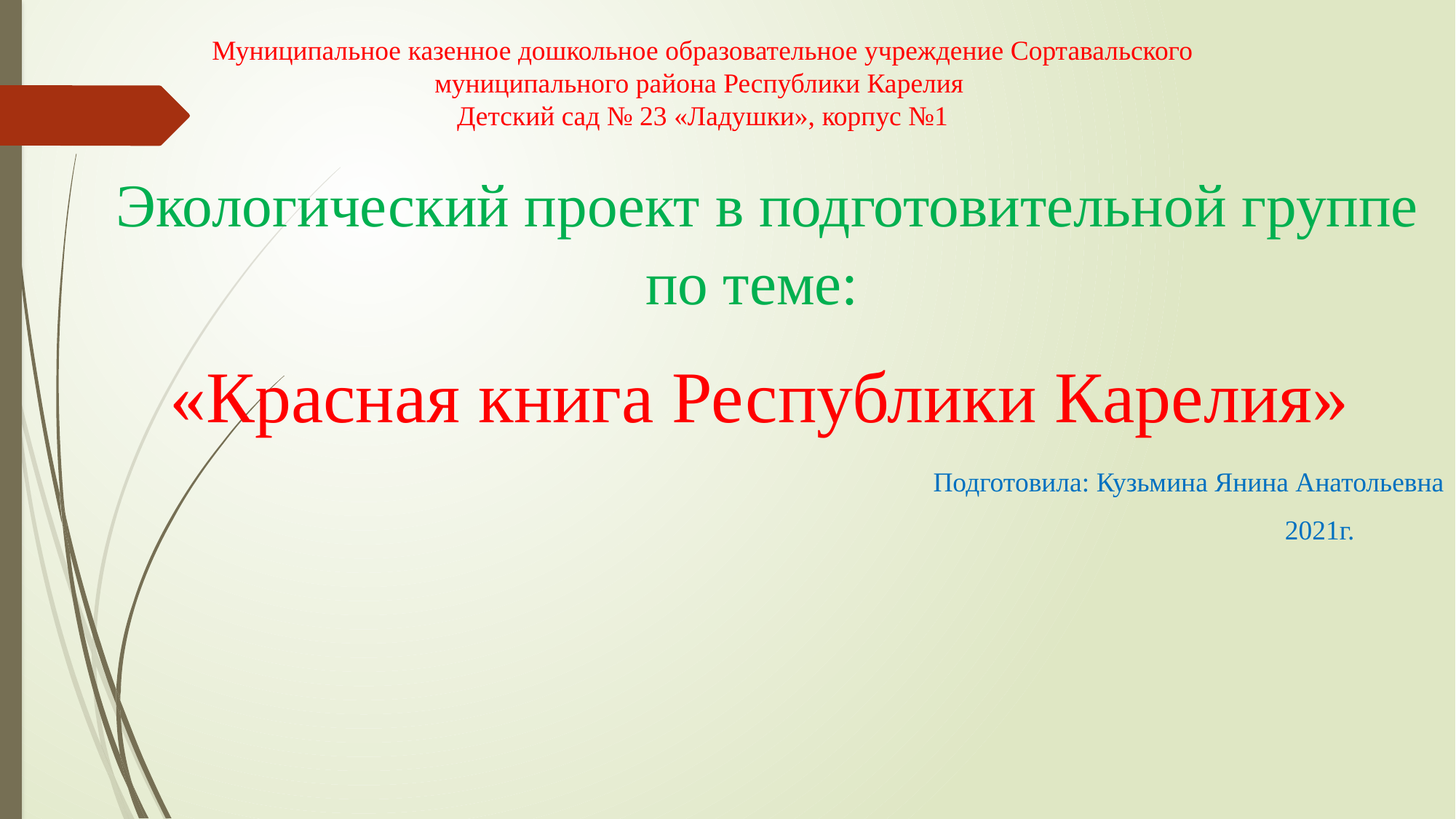

# Муниципальное казенное дошкольное образовательное учреждение Сортавальского муниципального района Республики Карелия Детский сад № 23 «Ладушки», корпус №1
 Экологический проект в подготовительной группе по теме:
«Красная книга Республики Карелия»
Подготовила: Кузьмина Янина Анатольевна
                                                                                                                                                                  2021г.